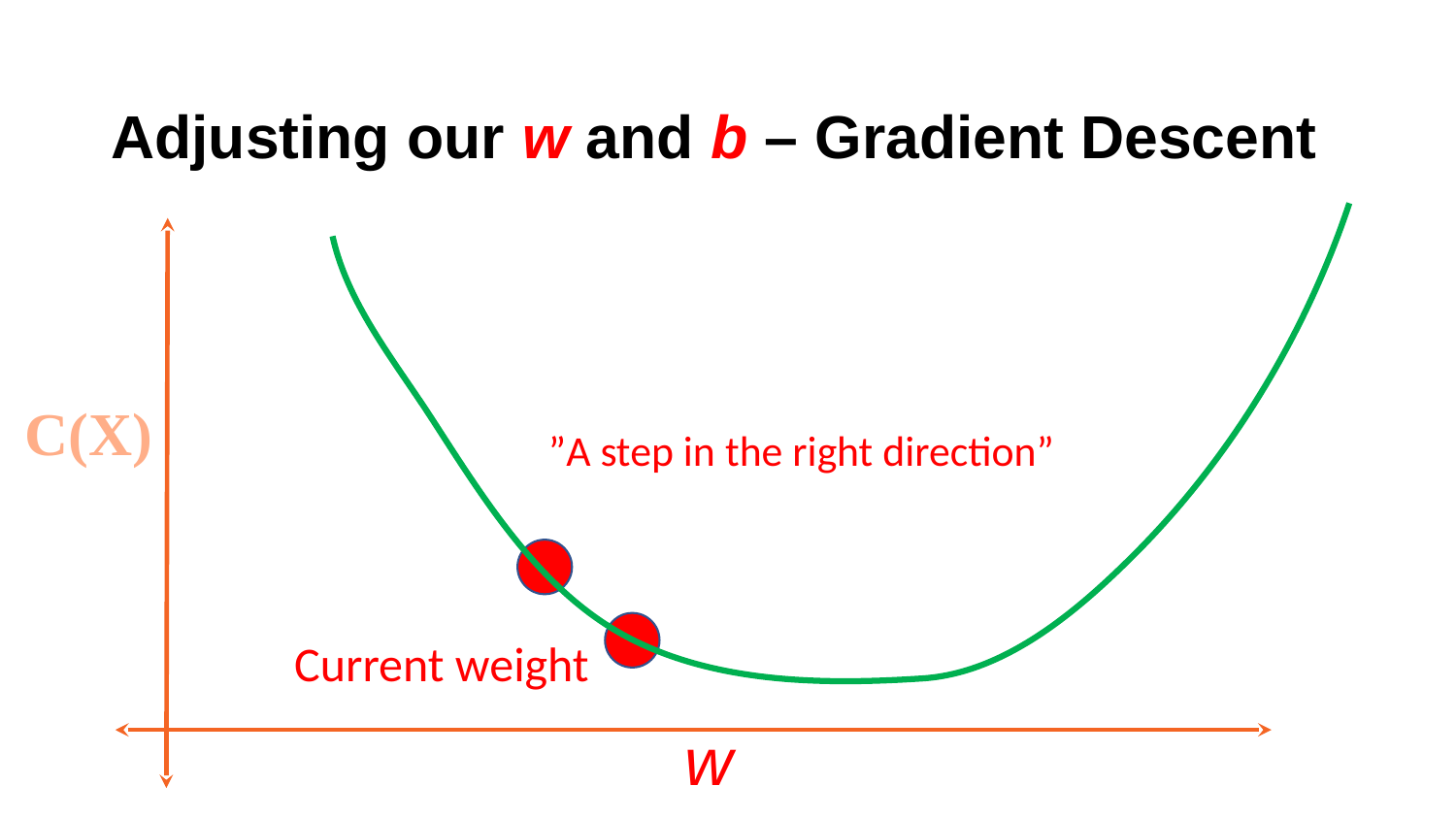

# Adjusting our w and b – Gradient Descent

C(X)
”A step in the right direction”

Current weight
w